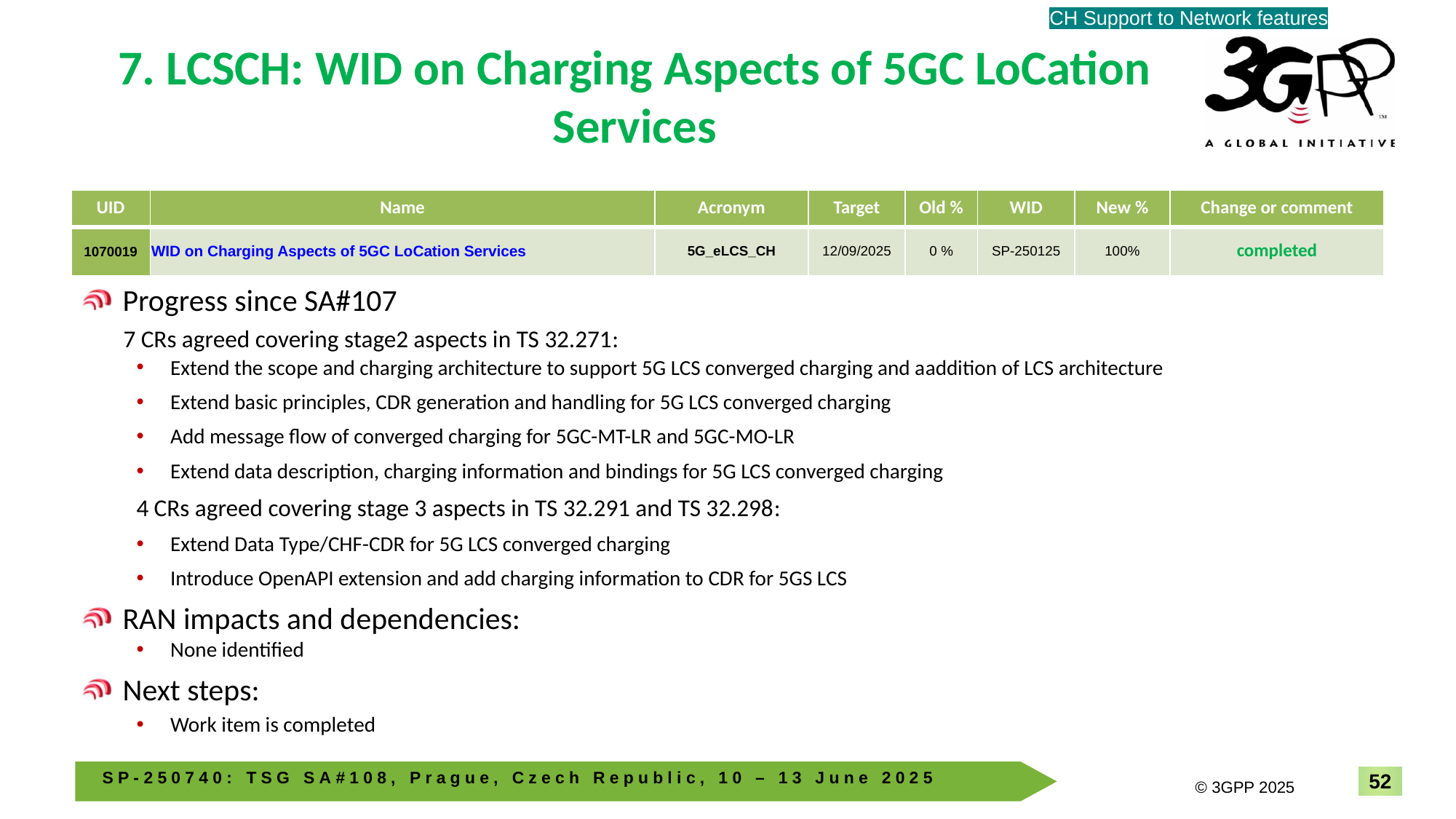

CH Support to Network features
# 7. LCSCH: WID on Charging Aspects of 5GC LoCation Services
| UID | Name | Acronym | Target | Old % | WID | New % | Change or comment |
| --- | --- | --- | --- | --- | --- | --- | --- |
| 1070019 | WID on Charging Aspects of 5GC LoCation Services | 5G\_eLCS\_CH | 12/09/2025 | 0 % | SP-250125 | 100% | completed |
Progress since SA#107
      7 CRs agreed covering stage2 aspects in TS 32.271:
Extend the scope and charging architecture to support 5G LCS converged charging and aaddition of LCS architecture
Extend basic principles, CDR generation and handling for 5G LCS converged charging
Add message flow of converged charging for 5GC-MT-LR and 5GC-MO-LR
Extend data description, charging information and bindings for 5G LCS converged charging
4 CRs agreed covering stage 3 aspects in TS 32.291 and TS 32.298:
Extend Data Type/CHF-CDR for 5G LCS converged charging
Introduce OpenAPI extension and add charging information to CDR for 5GS LCS
RAN impacts and dependencies:
None identified
Next steps:
Work item is completed